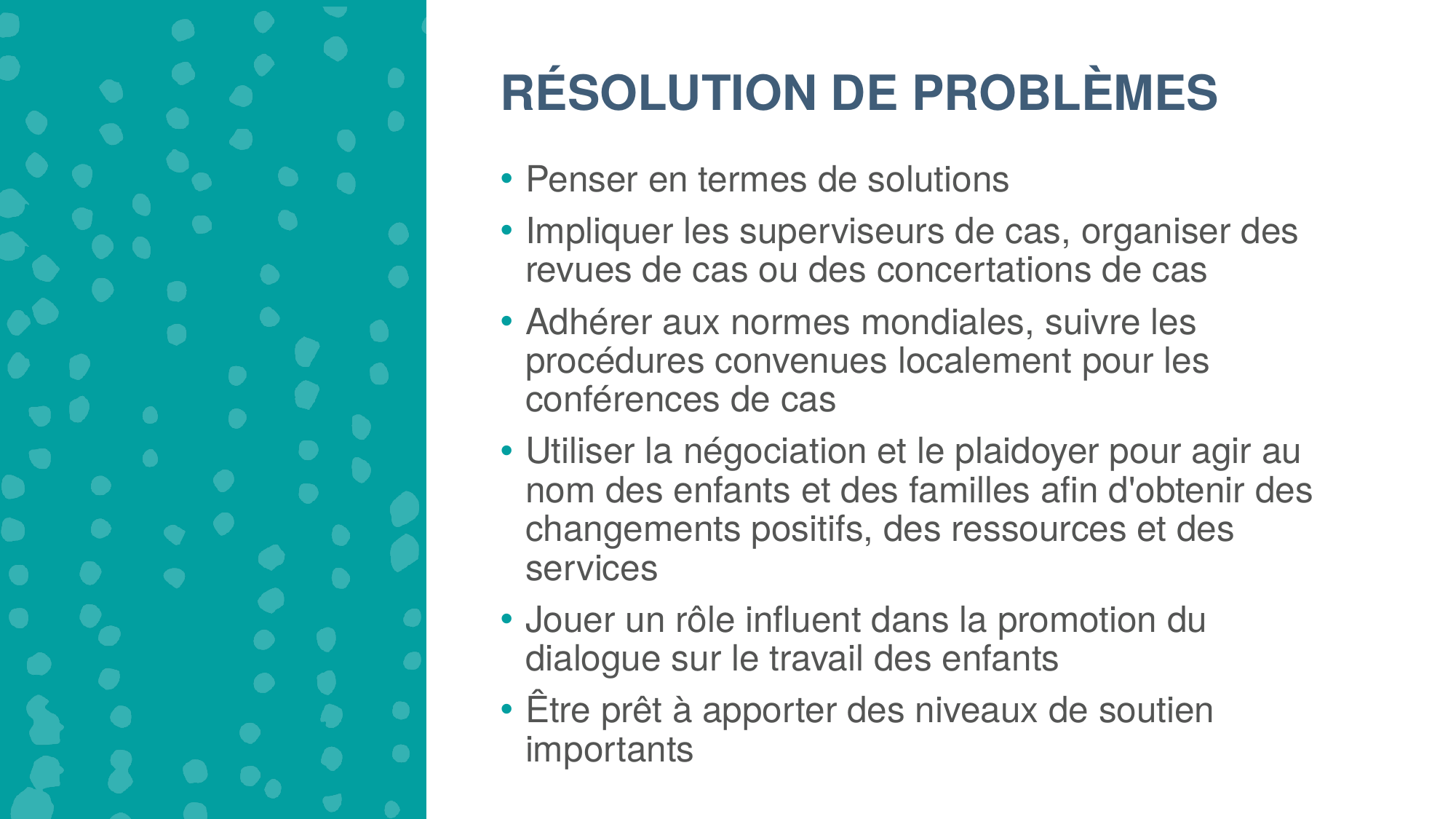

RÉSOLUTION DE PROBLÈMES
Penser en termes de solutions
Impliquer les superviseurs de cas, organiser des revues de cas ou des concertations de cas
Adhérer aux normes mondiales, suivre les procédures convenues localement pour les conférences de cas
Utiliser la négociation et le plaidoyer pour agir au nom des enfants et des familles afin d'obtenir des changements positifs, des ressources et des services
Jouer un rôle influent dans la promotion du dialogue sur le travail des enfants
Être prêt à apporter des niveaux de soutien importants